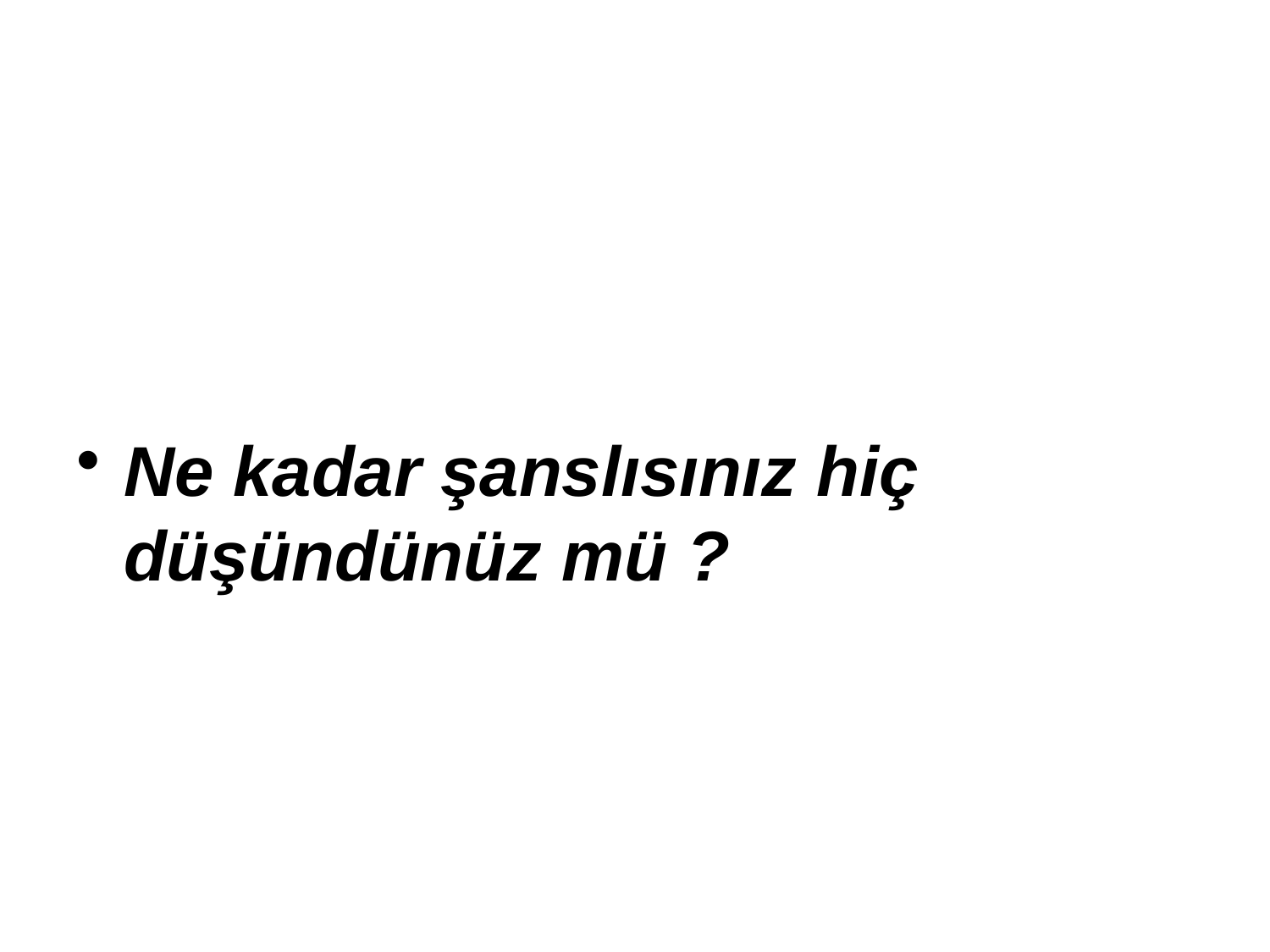

#

Ne kadar şanslısınız hiç düşündünüz mü ?